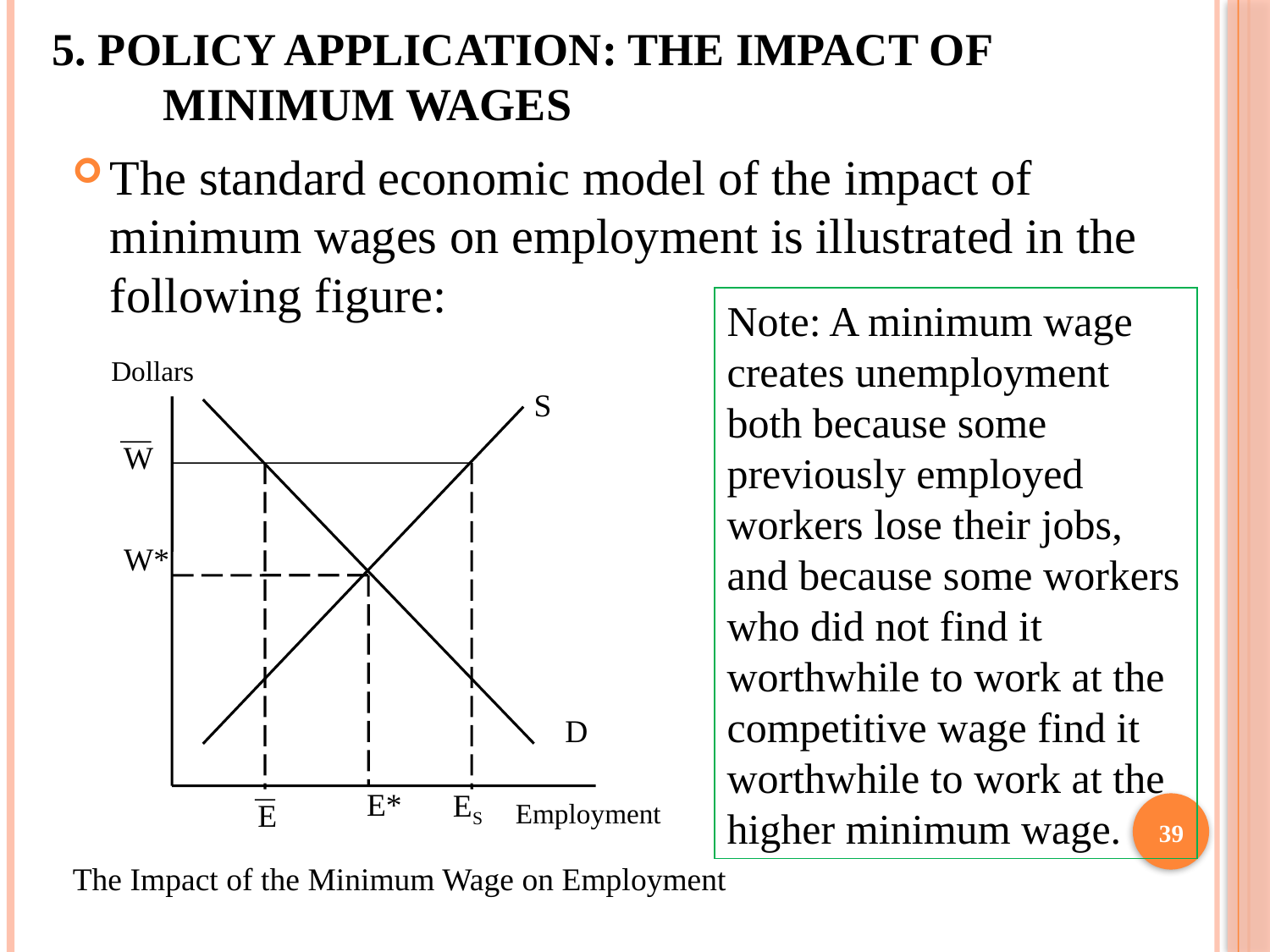

# 5. Policy Application: The Impact of Minimum Wages
The standard economic model of the impact of minimum wages on employment is illustrated in the following figure:
Note: A minimum wage creates unemployment both because some previously employed workers lose their jobs, and because some workers who did not find it worthwhile to work at the competitive wage find it worthwhile to work at the higher minimum wage.
 Dollars
S

W

 W*

D
 E*
 ES

E
 Employment

39
The Impact of the Minimum Wage on Employment